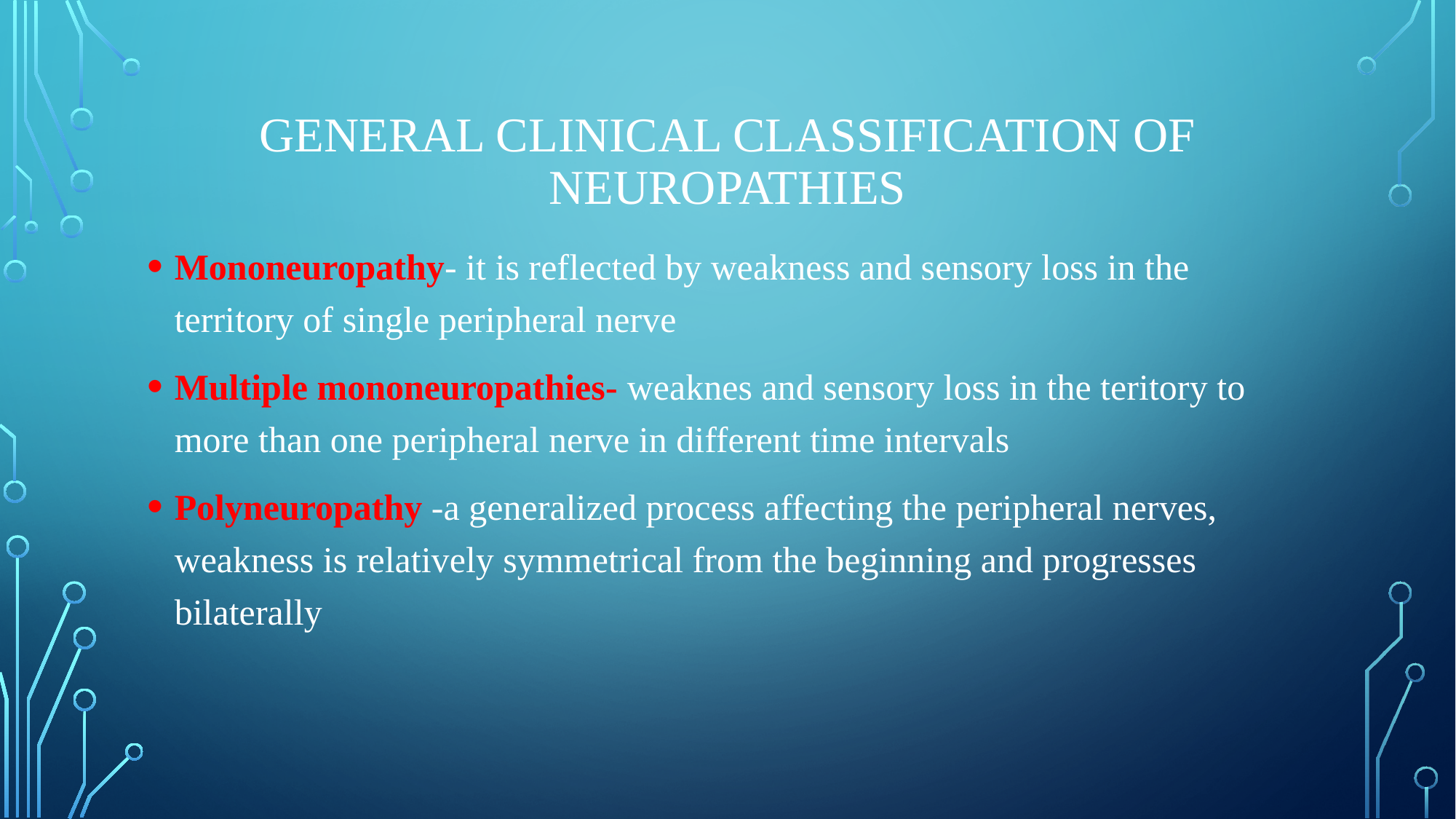

# General clinical classification of neuropathies
Mononeuropathy- it is reflected by weakness and sensory loss in the territory of single peripheral nerve
Multiple mononeuropathies- weaknes and sensory loss in the teritory to more than one peripheral nerve in different time intervals
Polyneuropathy -a generalized process affecting the peripheral nerves, weakness is relatively symmetrical from the beginning and progresses bilaterally